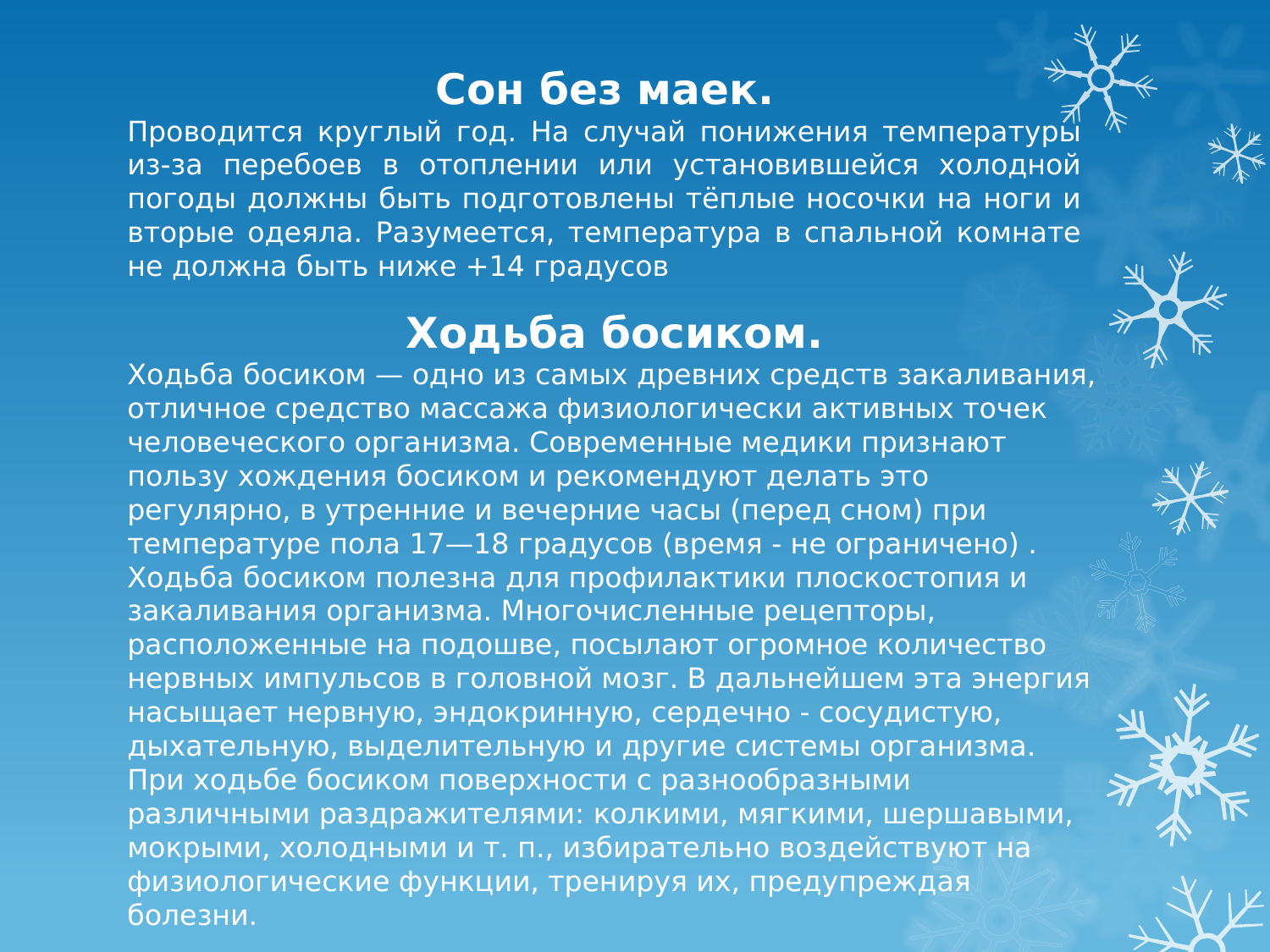

Сон без маек.
Проводится круглый год. На случай понижения температуры из-за перебоев в отоплении или установившейся холодной погоды должны быть подготовлены тёплые носочки на ноги и вторые одеяла. Разумеется, температура в спальной комнате не должна быть ниже +14 градусов
Ходьба босиком.
Ходьба босиком — одно из самых древних средств закаливания, отличное средство массажа физиологически активных точек человеческого организма. Современные медики признают пользу хождения босиком и рекомендуют делать это регулярно, в утренние и вечерние часы (перед сном) при температуре пола 17—18 градусов (время - не ограничено) .
Ходьба босиком полезна для профилактики плоскостопия и закаливания организма. Многочисленные рецепторы, расположенные на подошве, посылают огромное количество нервных импульсов в головной мозг. В дальнейшем эта энергия насыщает нервную, эндокринную, сердечно - сосудистую, дыхательную, выделительную и другие системы организма. При ходьбе босиком поверхности с разнообразными различными раздражителями: колкими, мягкими, шершавыми, мокрыми, холодными и т. п., избирательно воздействуют на физиологические функции, тренируя их, предупреждая болезни.